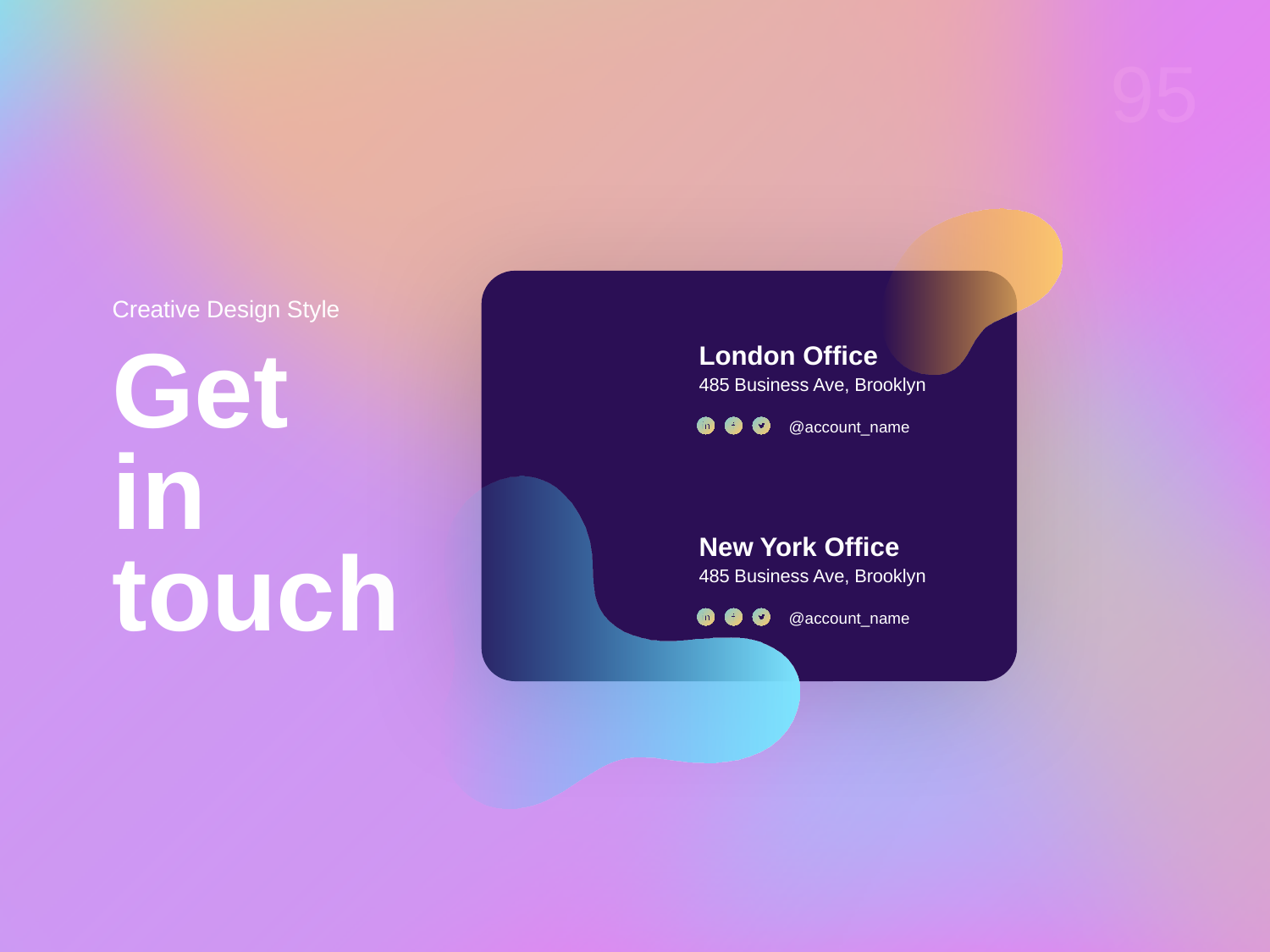

Creative Design Style

London Office
485 Business Ave, Brooklyn
Get
in
touch
@account_name

New York Office
485 Business Ave, Brooklyn
@account_name